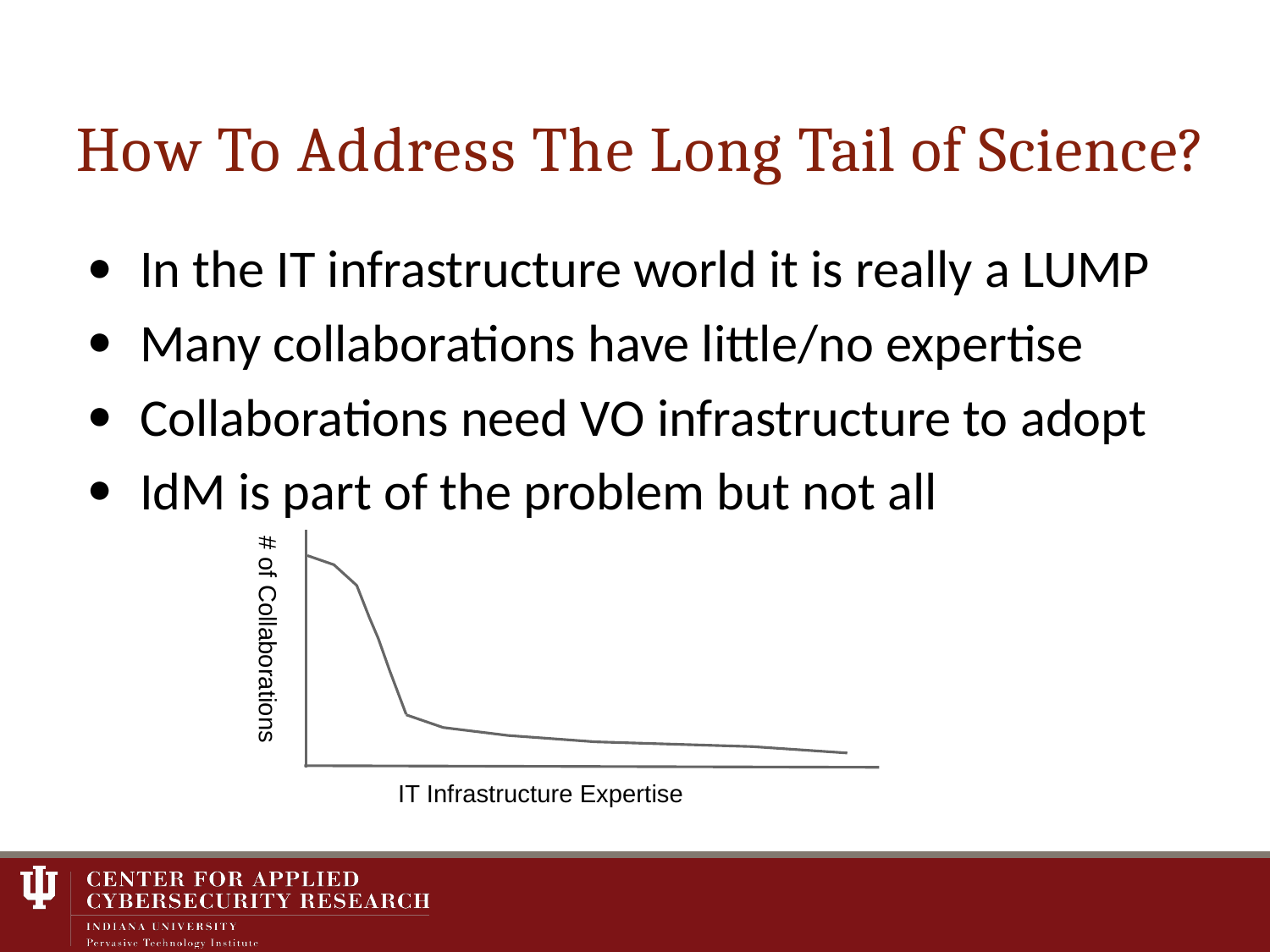

# How To Address The Long Tail of Science?
In the IT infrastructure world it is really a LUMP
Many collaborations have little/no expertise
Collaborations need VO infrastructure to adopt
IdM is part of the problem but not all

# of Collaborations

IT Infrastructure Expertise